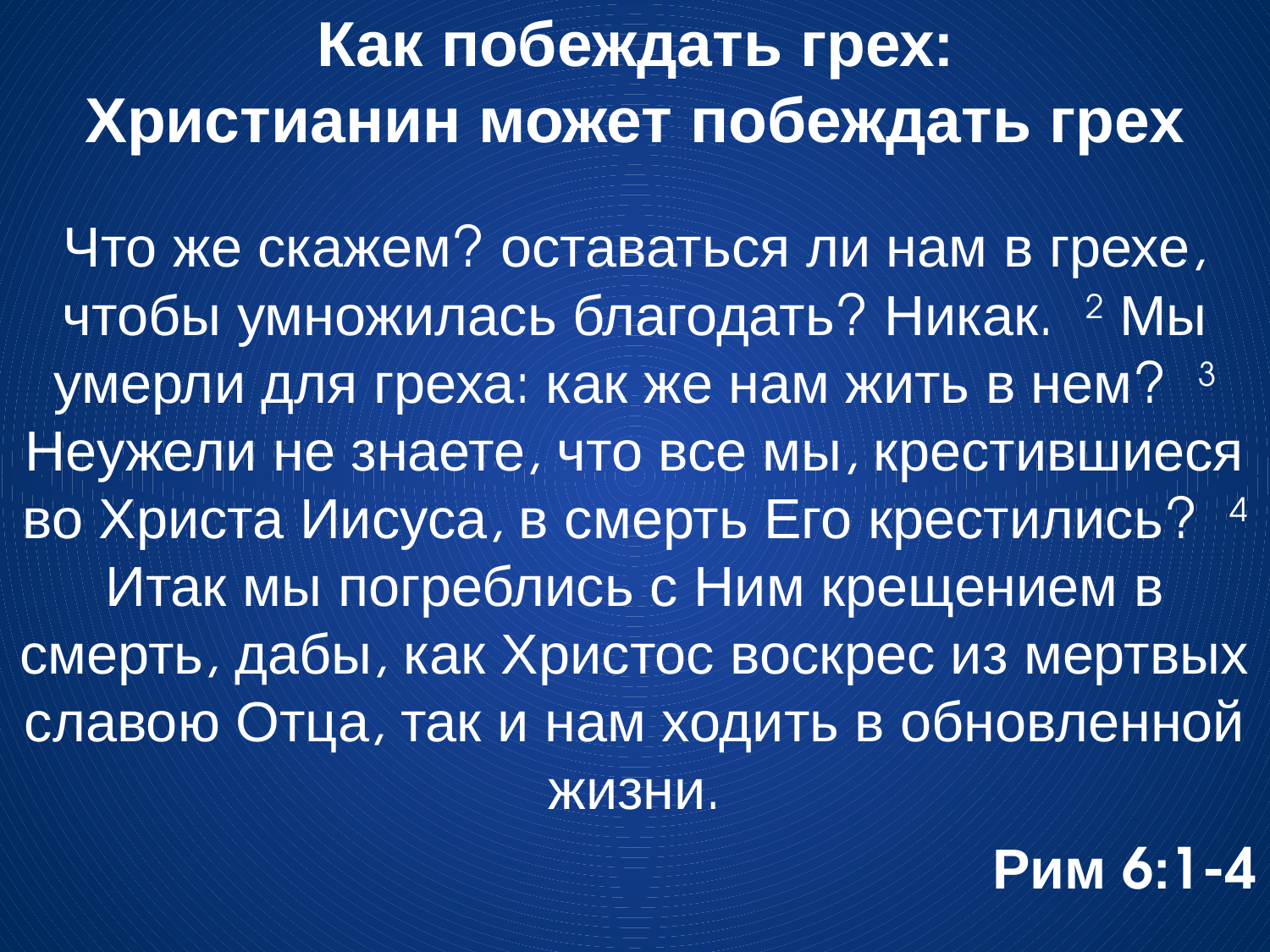

# Как побеждать грех: Христианин может побеждать грех
Что же скажем? оставаться ли нам в грехе, чтобы умножилась благодать? Никак.  2 Мы умерли для греха: как же нам жить в нем?  3 Неужели не знаете, что все мы, крестившиеся во Христа Иисуса, в смерть Его крестились?  4 Итак мы погреблись с Ним крещением в смерть, дабы, как Христос воскрес из мертвых славою Отца, так и нам ходить в обновленной жизни.
Рим 6:1-4